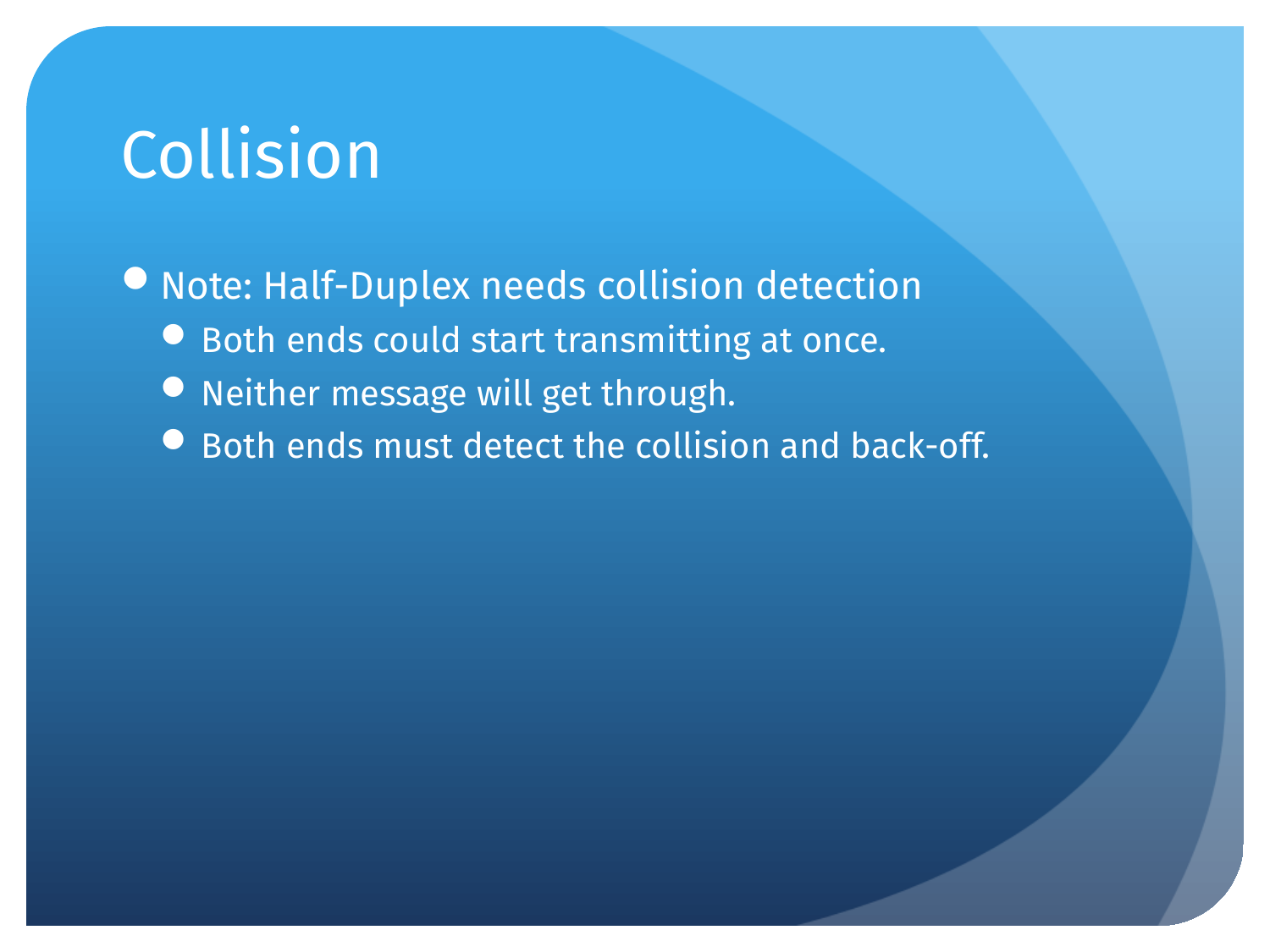

# Collision
Note: Half-Duplex needs collision detection
Both ends could start transmitting at once.
Neither message will get through.
Both ends must detect the collision and back-off.